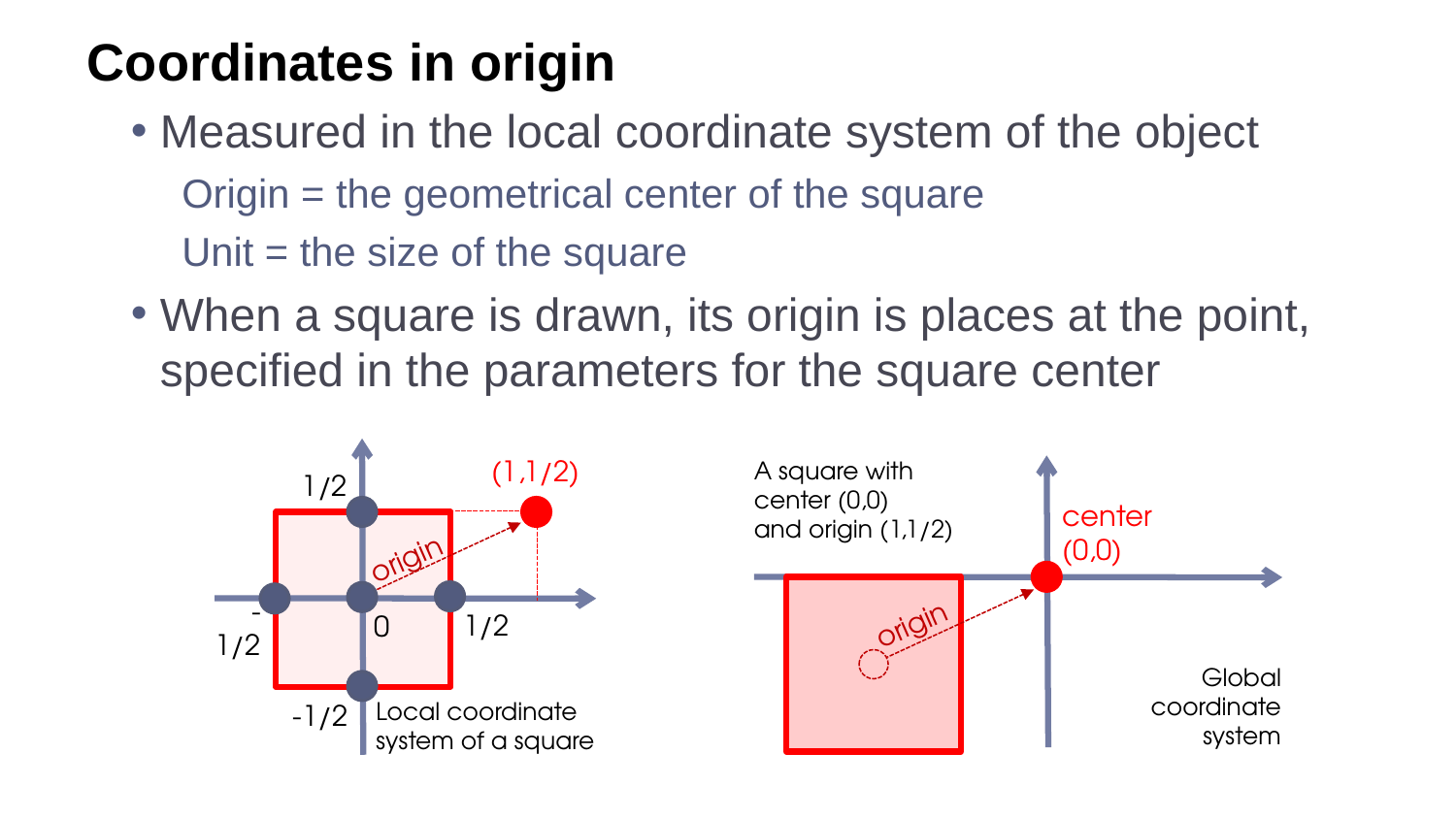

Coordinates in origin
Measured in the local coordinate system of the object
Origin = the geometrical center of the square
Unit = the size of the square
When a square is drawn, its origin is places at the point, specified in the parameters for the square center
A square with
center (0,0)
and origin (1,1/2)
(1,1/2)
1/2

center
(0,0)
origin

origin
1/2
0
-1/2
Global
coordinate
system

-1/2
Local coordinate
system of a square